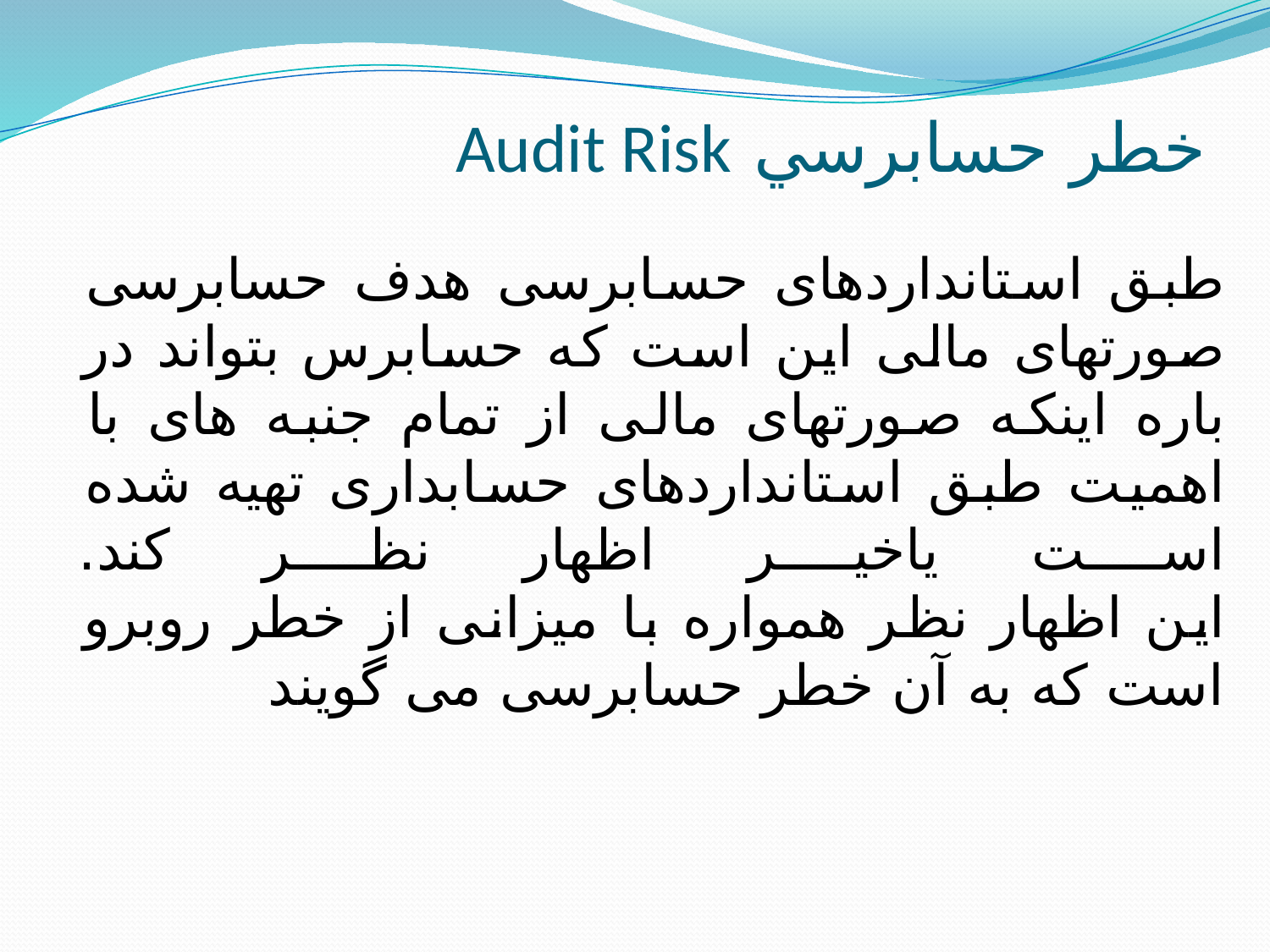

# خطر حسابرسي Audit Risk
طبق استانداردهای حسابرسی هدف حسابرسی صورتهای مالی این است که حسابرس بتواند در باره اینکه صورتهای مالی از تمام جنبه های با اهمیت طبق استانداردهای حسابداری تهیه شده است یاخیر اظهار نظر کند.
این اظهار نظر همواره با میزانی از خطر روبرو است که به آن خطر حسابرسی می گویند